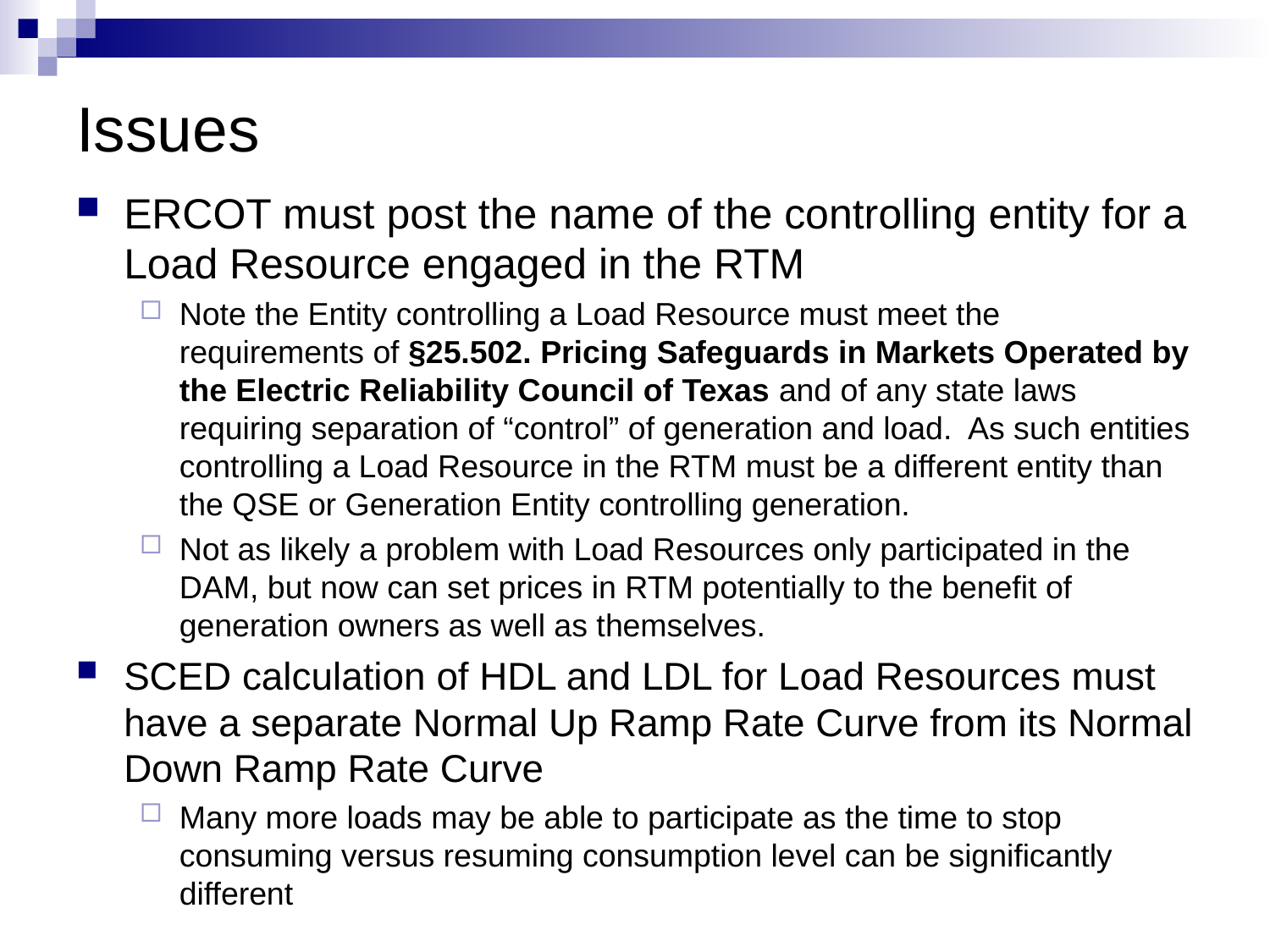

# Issues
ERCOT must post the name of the controlling entity for a Load Resource engaged in the RTM
Note the Entity controlling a Load Resource must meet the requirements of §25.502. Pricing Safeguards in Markets Operated by the Electric Reliability Council of Texas and of any state laws requiring separation of “control” of generation and load.  As such entities controlling a Load Resource in the RTM must be a different entity than the QSE or Generation Entity controlling generation.
Not as likely a problem with Load Resources only participated in the DAM, but now can set prices in RTM potentially to the benefit of generation owners as well as themselves.
SCED calculation of HDL and LDL for Load Resources must have a separate Normal Up Ramp Rate Curve from its Normal Down Ramp Rate Curve
Many more loads may be able to participate as the time to stop consuming versus resuming consumption level can be significantly different